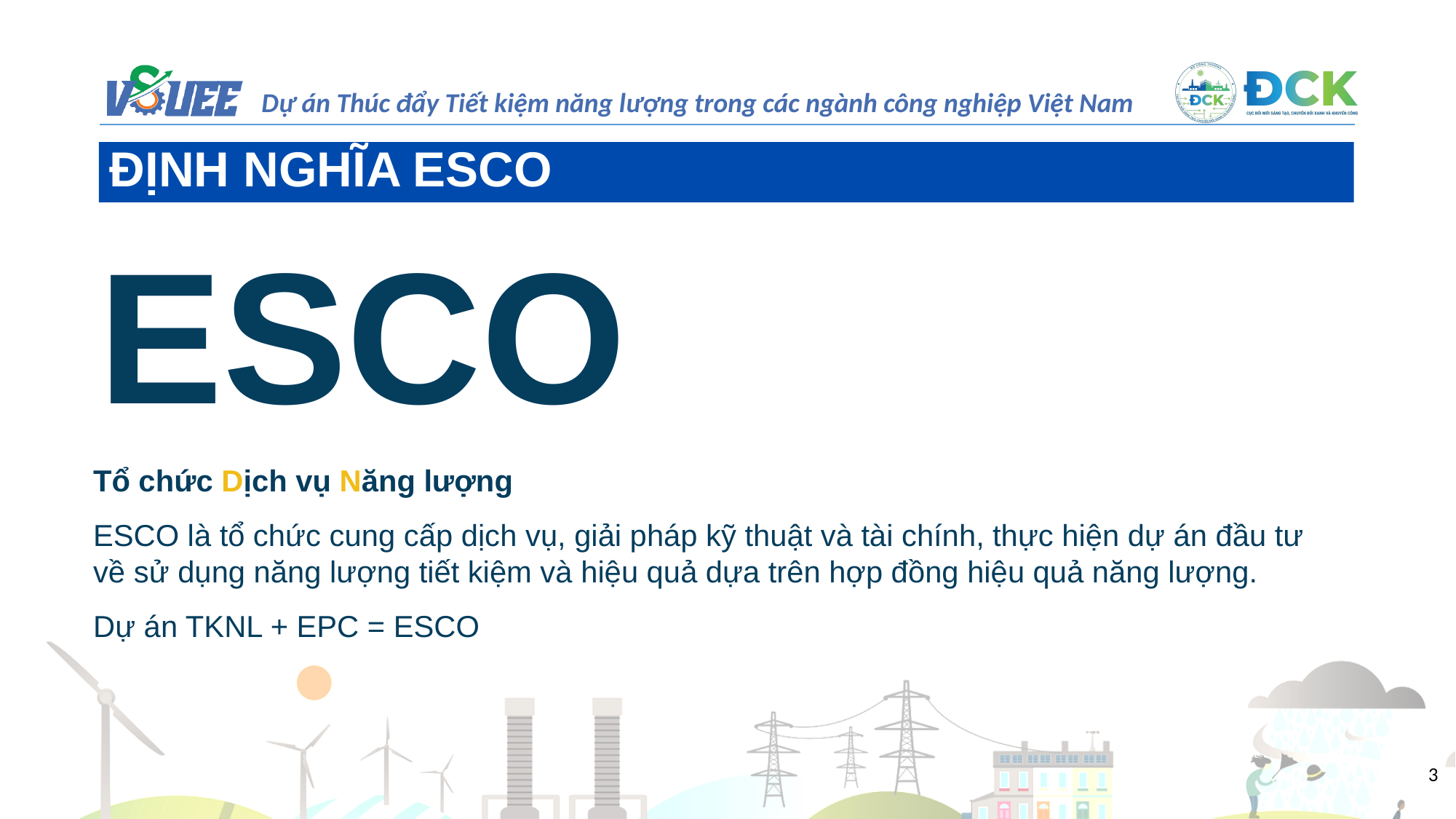

ĐỊNH NGHĨA ESCO
ESCO
Tổ chức Dịch vụ Năng lượng
ESCO là tổ chức cung cấp dịch vụ, giải pháp kỹ thuật và tài chính, thực hiện dự án đầu tư về sử dụng năng lượng tiết kiệm và hiệu quả dựa trên hợp đồng hiệu quả năng lượng.
Dự án TKNL + EPC = ESCO
3